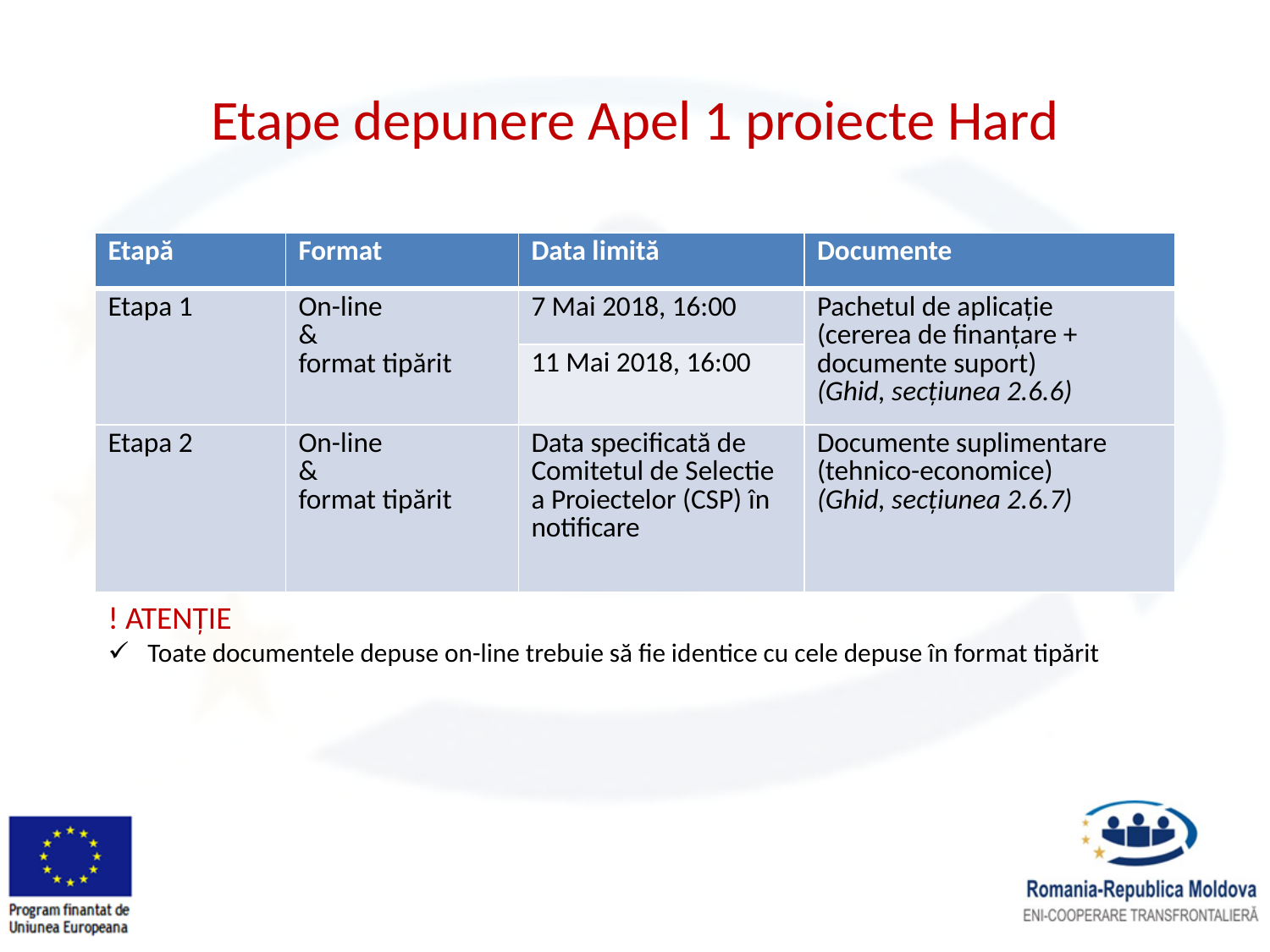

# Etape depunere Apel 1 proiecte Hard
| Etapă | Format | Data limită | Documente |
| --- | --- | --- | --- |
| Etapa 1 | On-line & format tipărit | 7 Mai 2018, 16:00 | Pachetul de aplicație (cererea de finanțare + documente suport) (Ghid, secțiunea 2.6.6) |
|  |  | 11 Mai 2018, 16:00 |  |
| Etapa 2 | On-line & format tipărit | Data specificată de Comitetul de Selectie a Proiectelor (CSP) în notificare | Documente suplimentare (tehnico-economice) (Ghid, secțiunea 2.6.7) |

! ATENȚIE
Toate documentele depuse on-line trebuie să fie identice cu cele depuse în format tipărit